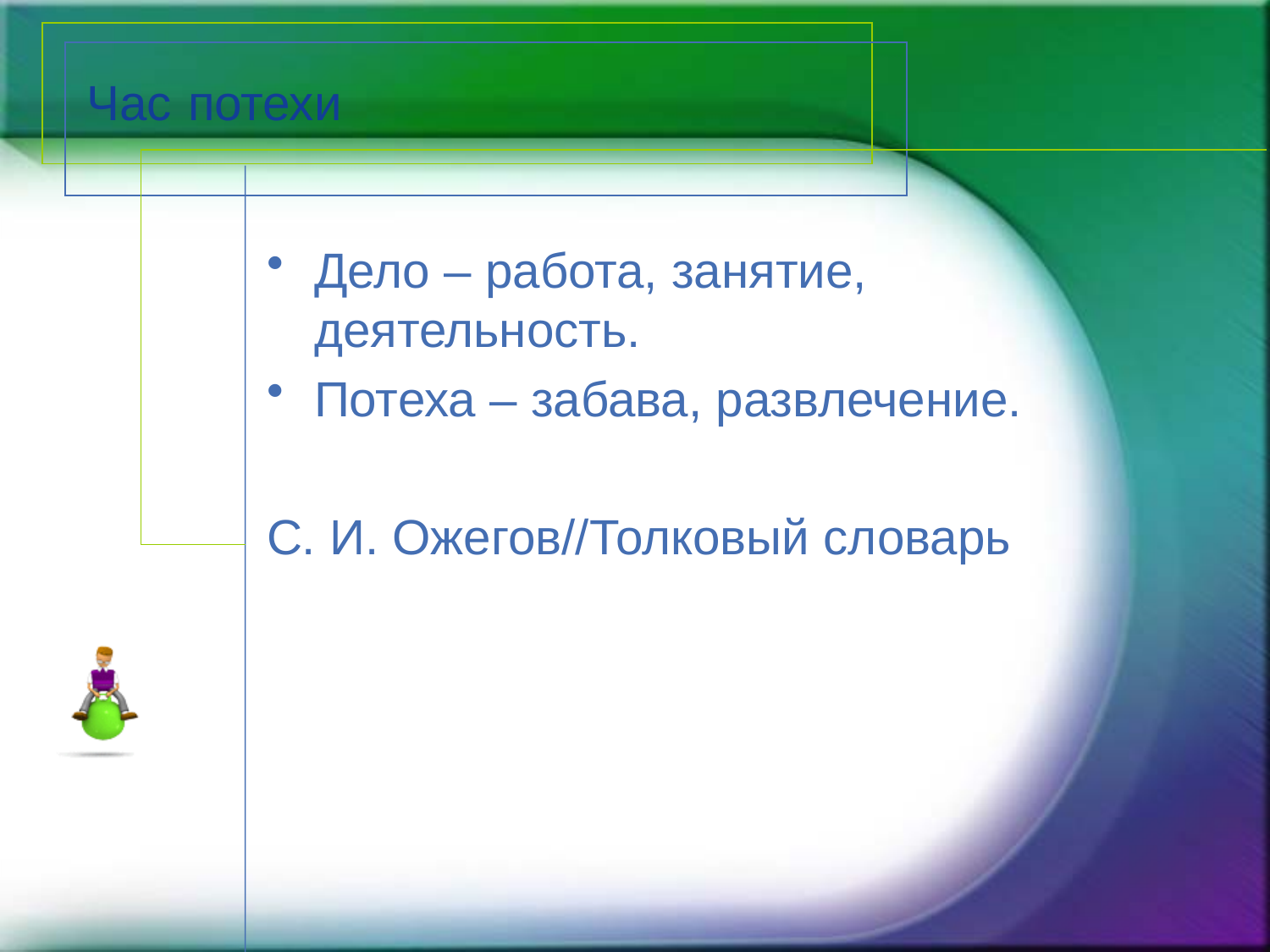

# Час потехи
Дело – работа, занятие, деятельность.
Потеха – забава, развлечение.

С. И. Ожегов//Толковый словарь